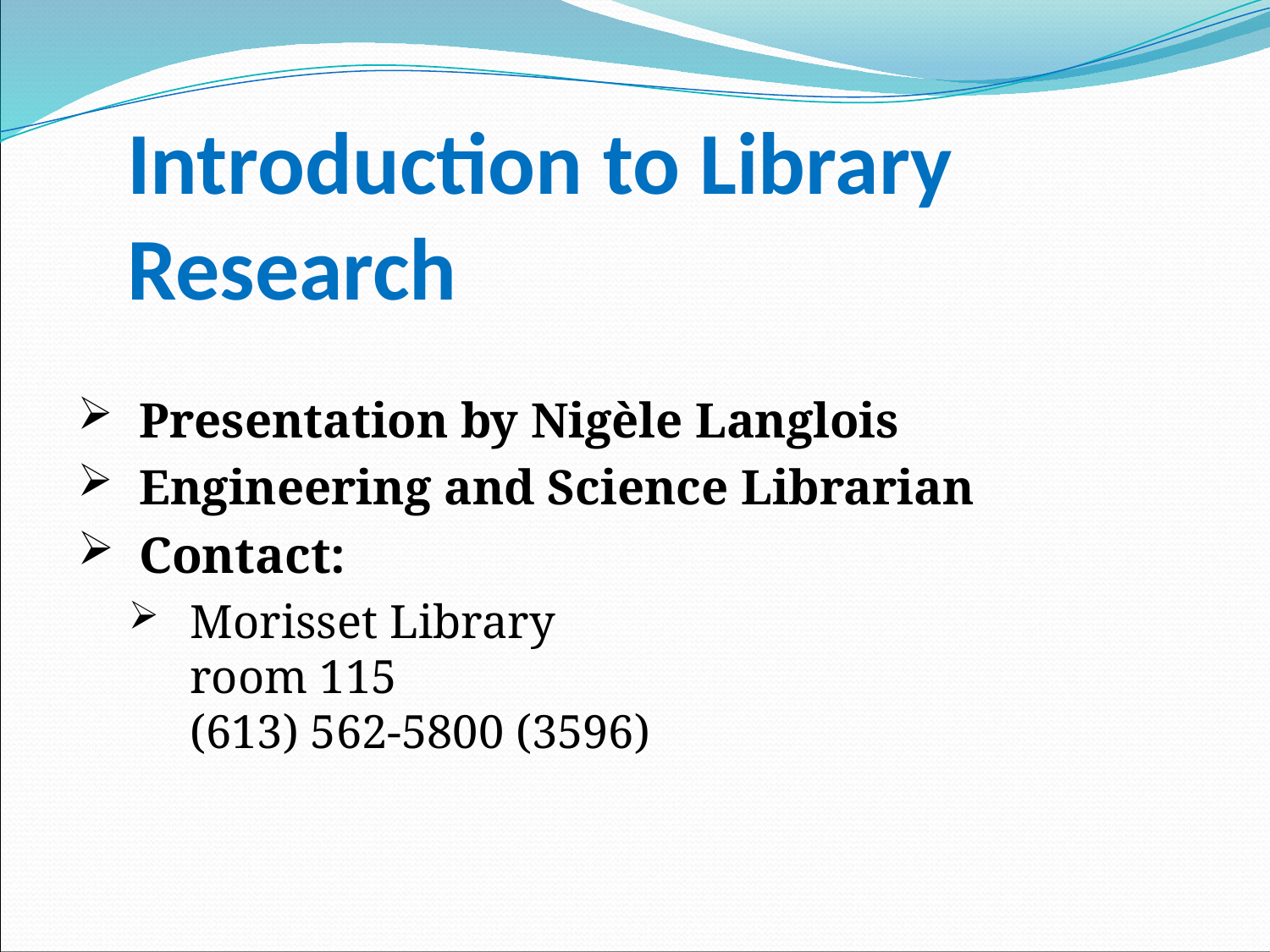

# Introduction to Library Research

Presentation by Nigèle Langlois
Engineering and Science Librarian
Contact:
Morisset Library
room 115
(613) 562-5800 (3596)